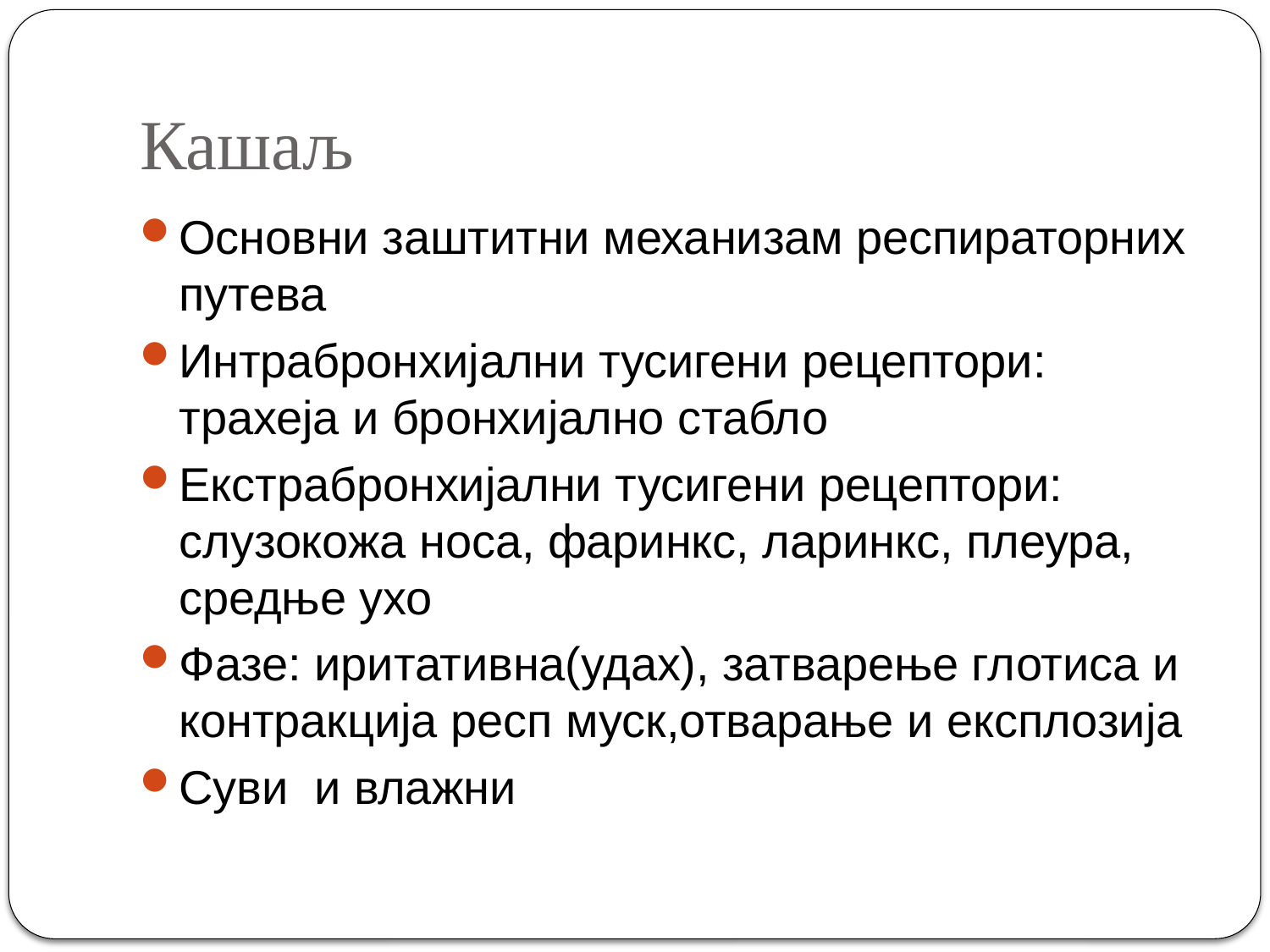

# Кашаљ
Основни заштитни механизам респираторних путева
Интрабронхијални тусигени рецептори: трахеја и бронхијално стабло
Екстрабронхијални тусигени рецептори: слузокожа носа, фаринкс, ларинкс, плеура, средње ухо
Фазе: иритативна(удах), затварење глотиса и контракција респ муск,отварање и експлозија
Суви  и влажни